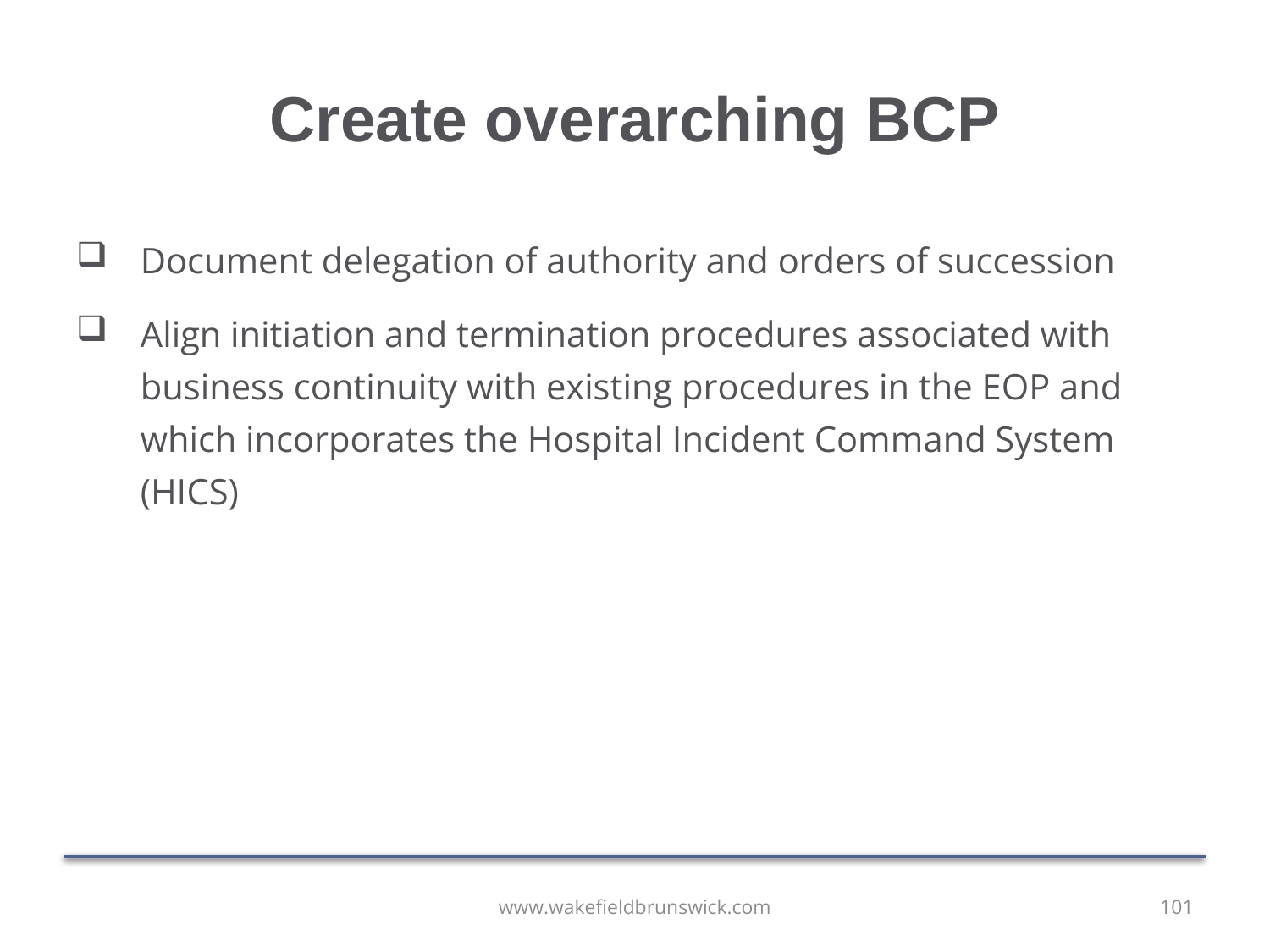

# Create overarching BCP
Document delegation of authority and orders of succession
Align initiation and termination procedures associated with business continuity with existing procedures in the EOP and which incorporates the Hospital Incident Command System (HICS)

www.wakefieldbrunswick.com
101